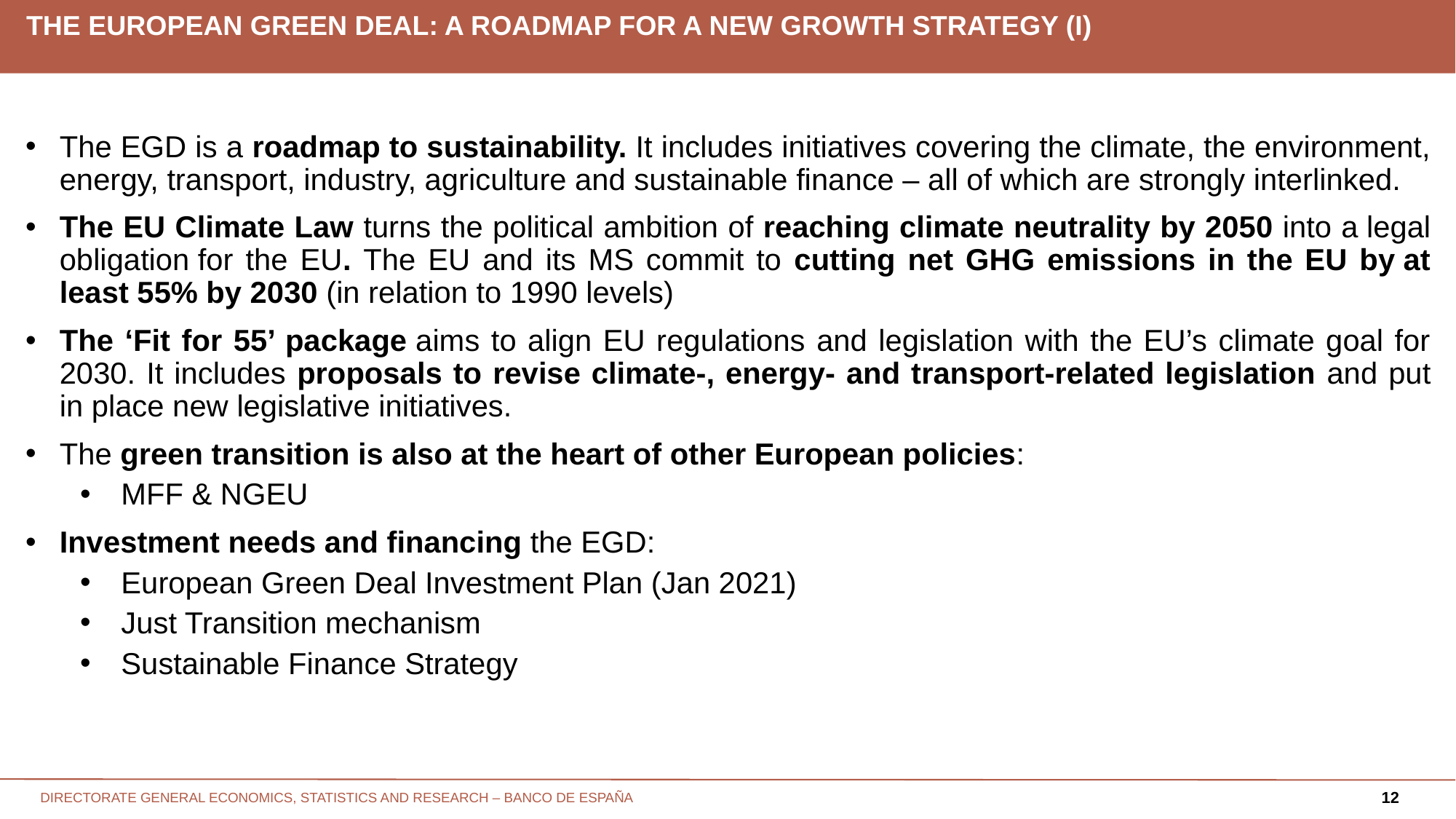

# The European green deal: a roadmap for a new growth strategy (I)
The EGD is a roadmap to sustainability. It includes initiatives covering the climate, the environment, energy, transport, industry, agriculture and sustainable finance – all of which are strongly interlinked.
The EU Climate Law turns the political ambition of reaching climate neutrality by 2050 into a legal obligation for the EU. The EU and its MS commit to cutting net GHG emissions in the EU by at least 55% by 2030 (in relation to 1990 levels)
The ‘Fit for 55’ package aims to align EU regulations and legislation with the EU’s climate goal for 2030. It includes proposals to revise climate-, energy- and transport-related legislation and put in place new legislative initiatives.
The green transition is also at the heart of other European policies:
MFF & NGEU
Investment needs and financing the EGD:
European Green Deal Investment Plan (Jan 2021)
Just Transition mechanism
Sustainable Finance Strategy

12